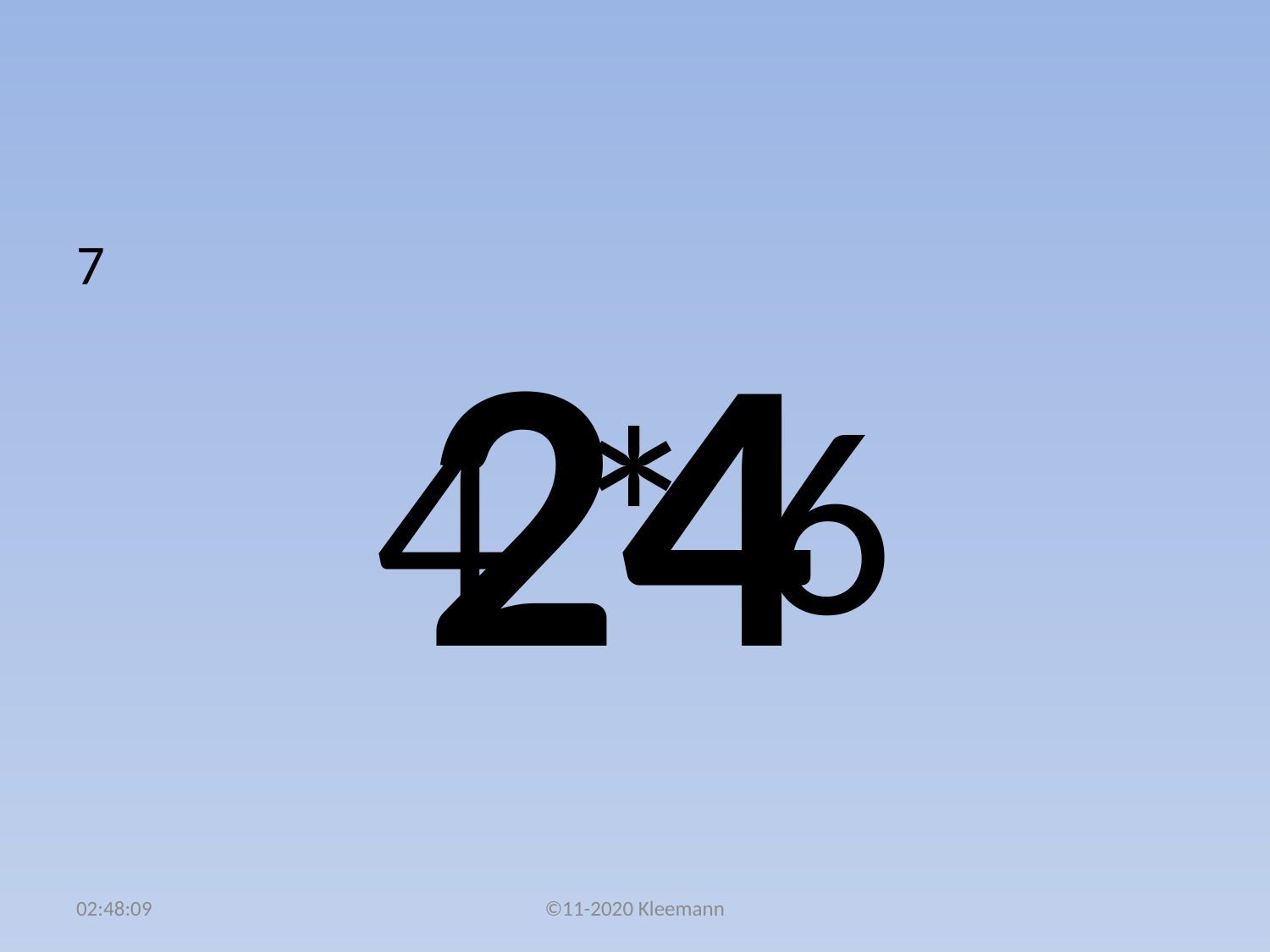

#
7
4 * 6
24
02:48:09
©11-2020 Kleemann